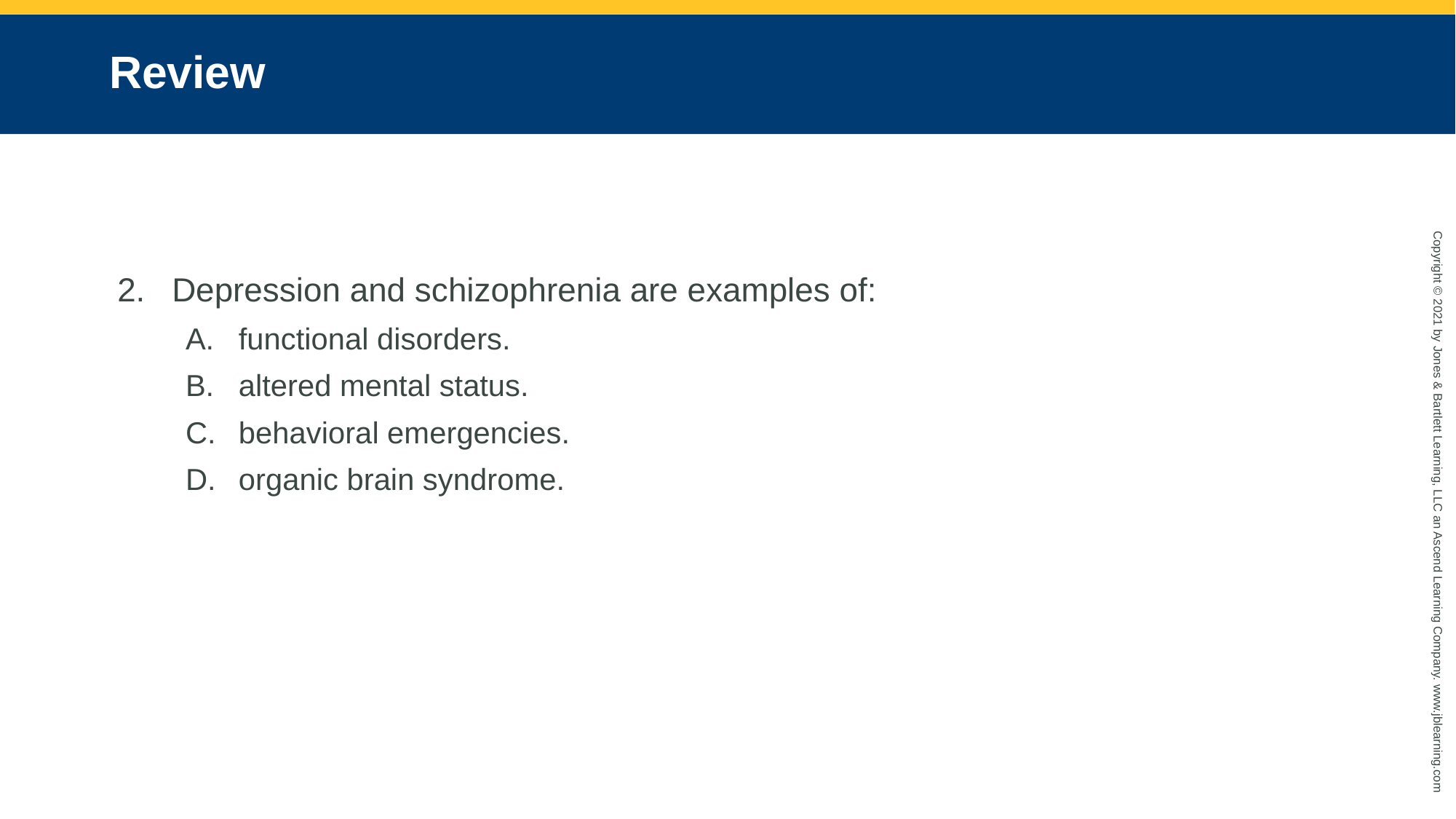

# Review
Depression and schizophrenia are examples of:
functional disorders.
altered mental status.
behavioral emergencies.
organic brain syndrome.